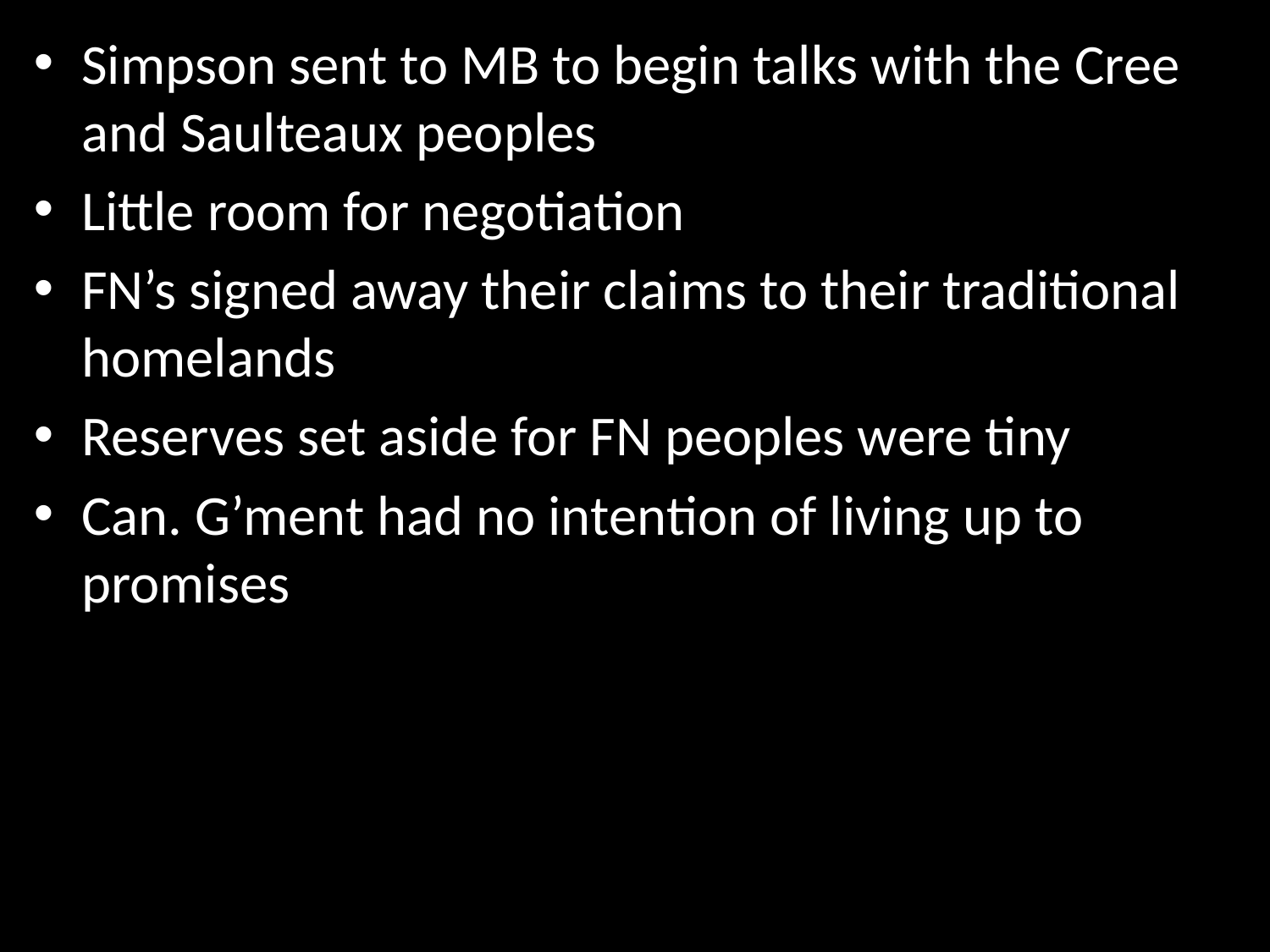

Simpson sent to MB to begin talks with the Cree and Saulteaux peoples
Little room for negotiation
FN’s signed away their claims to their traditional homelands
Reserves set aside for FN peoples were tiny
Can. G’ment had no intention of living up to promises